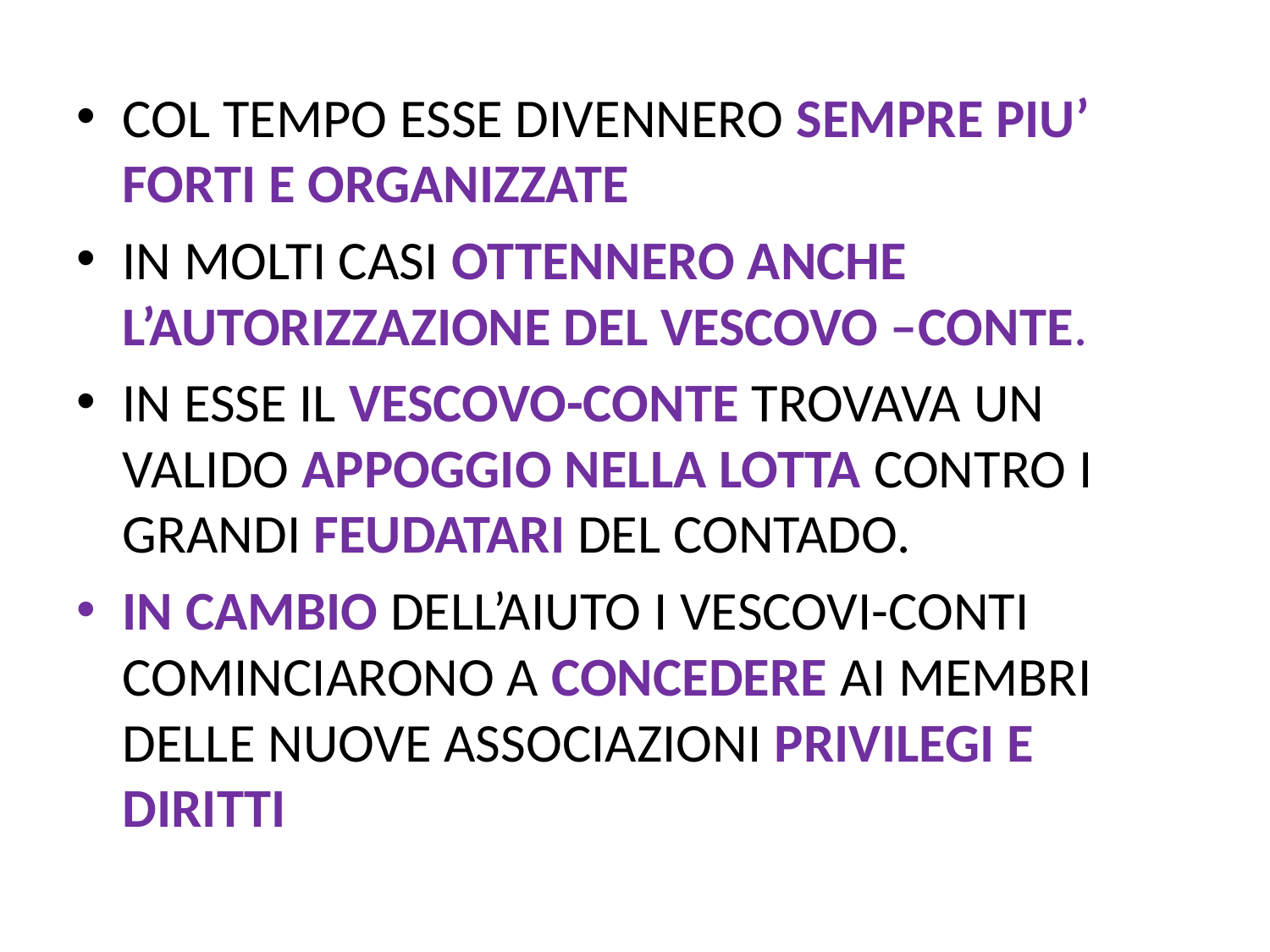

COL TEMPO ESSE DIVENNERO SEMPRE PIU’ FORTI E ORGANIZZATE
IN MOLTI CASI OTTENNERO ANCHE L’AUTORIZZAZIONE DEL VESCOVO –CONTE.
IN ESSE IL VESCOVO-CONTE TROVAVA UN VALIDO APPOGGIO NELLA LOTTA CONTRO I GRANDI FEUDATARI DEL CONTADO.
IN CAMBIO DELL’AIUTO I VESCOVI-CONTI COMINCIARONO A CONCEDERE AI MEMBRI DELLE NUOVE ASSOCIAZIONI PRIVILEGI E DIRITTI